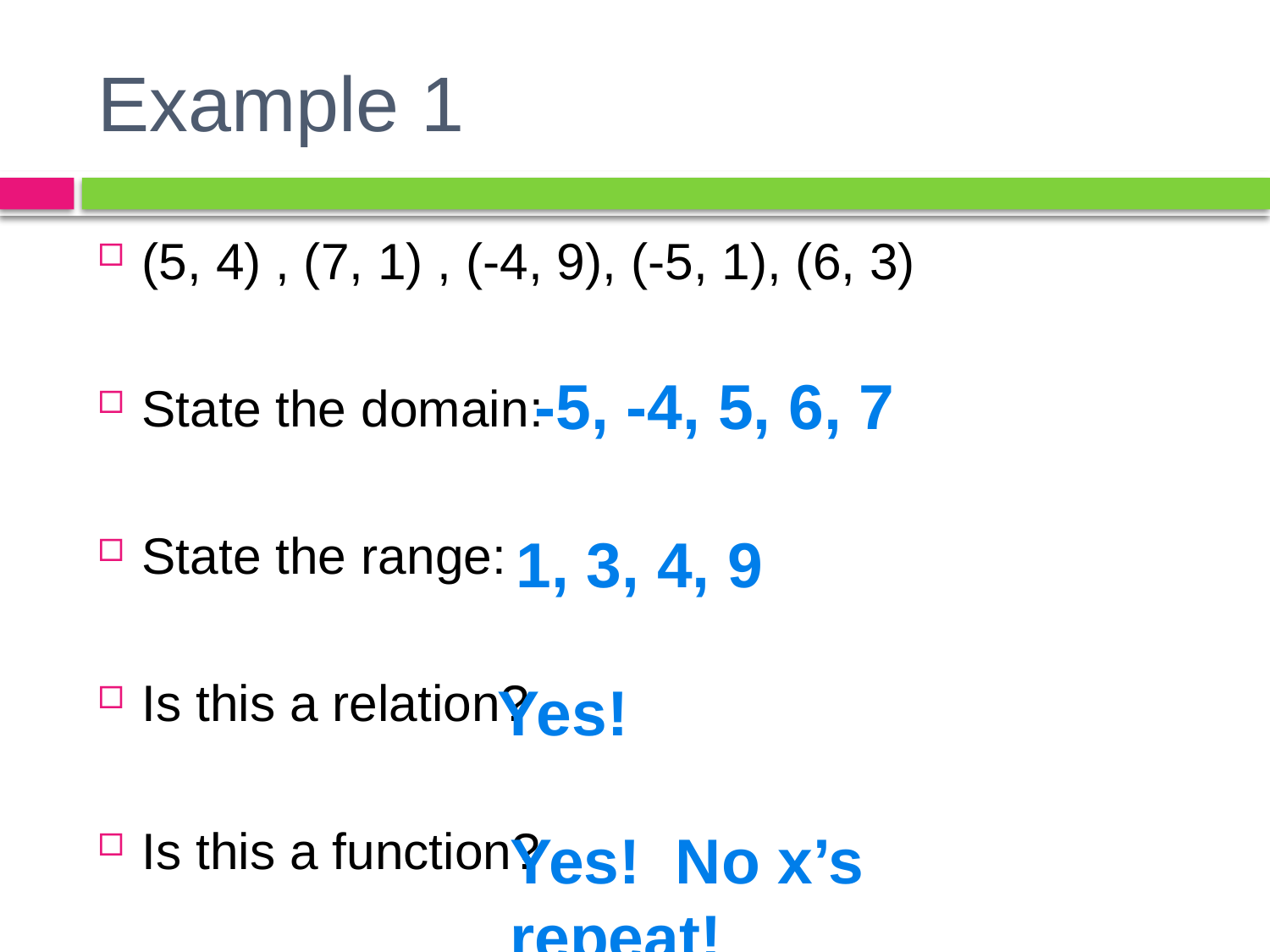

# Example 1
(5, 4) , (7, 1) , (-4, 9), (-5, 1), (6, 3)

State the domain:

State the range:

Is this a relation?

Is this a function?
-5, -4, 5, 6, 7
1, 3, 4, 9
Yes!
Yes!  No x’s repeat!